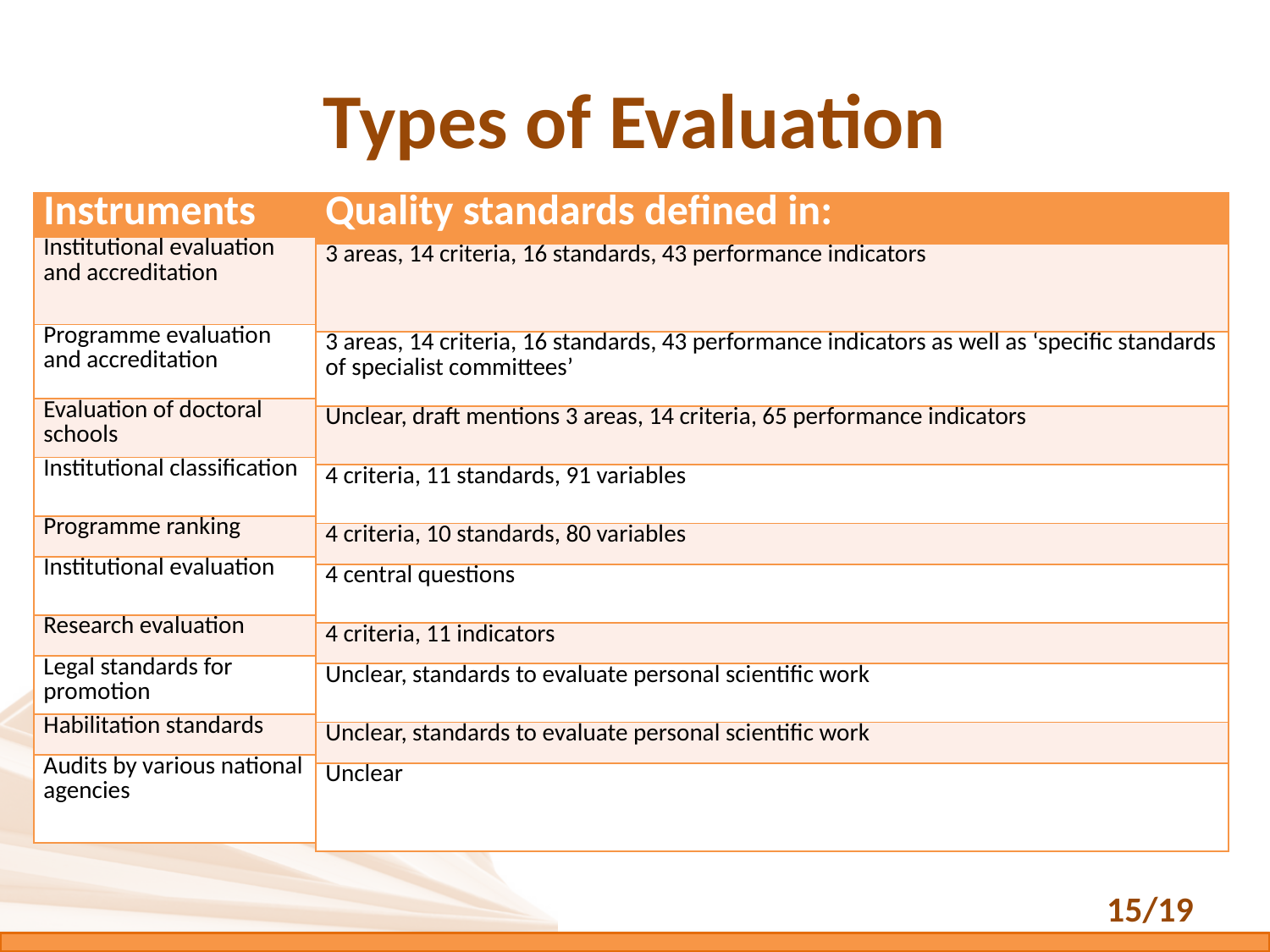

# Types of Evaluation
| Quality standards defined in: |
| --- |
| 3 areas, 14 criteria, 16 standards, 43 performance indicators |
| 3 areas, 14 criteria, 16 standards, 43 performance indicators as well as ‘specific standards of specialist committees’ |
| Unclear, draft mentions 3 areas, 14 criteria, 65 performance indicators |
| 4 criteria, 11 standards, 91 variables |
| 4 criteria, 10 standards, 80 variables |
| 4 central questions |
| 4 criteria, 11 indicators |
| Unclear, standards to evaluate personal scientific work |
| Unclear, standards to evaluate personal scientific work |
| Unclear |
| Instruments |
| --- |
| Institutional evaluation and accreditation |
| Programme evaluation and accreditation |
| Evaluation of doctoral schools |
| Institutional classification |
| Programme ranking |
| Institutional evaluation |
| Research evaluation |
| Legal standards for promotion |
| Habilitation standards |
| Audits by various national agencies |
15